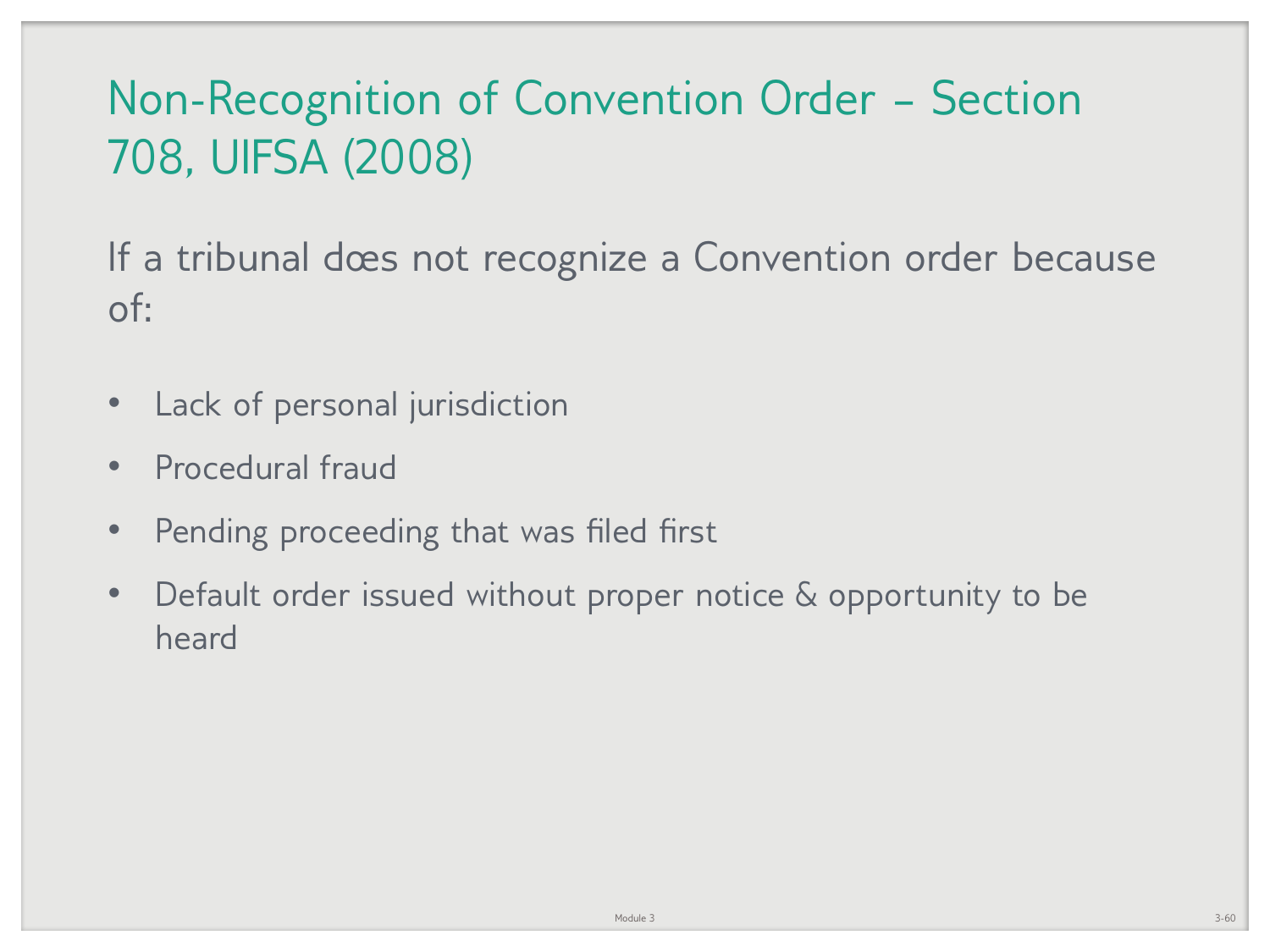

# Non-Recognition of Convention Order – Section 708, UIFSA (2008)
If a tribunal does not recognize a Convention order because of:

Lack of personal jurisdiction
Procedural fraud
Pending proceeding that was filed first
Default order issued without proper notice & opportunity to be heard

Module 3
3-60